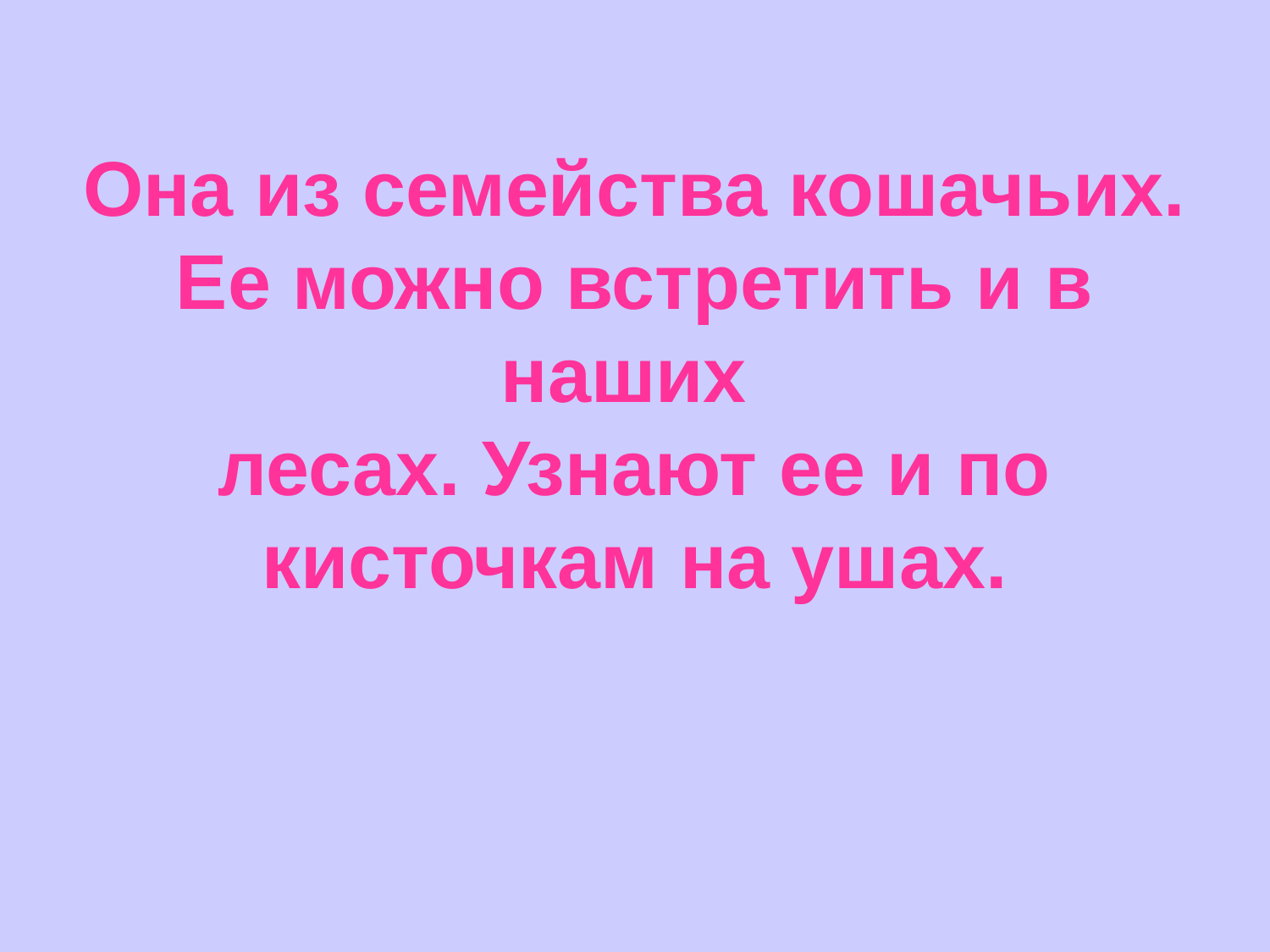

# Она из семейства кошачьих. Ее можно встретить и в наших лесах. Узнают ее и по кисточкам на ушах.